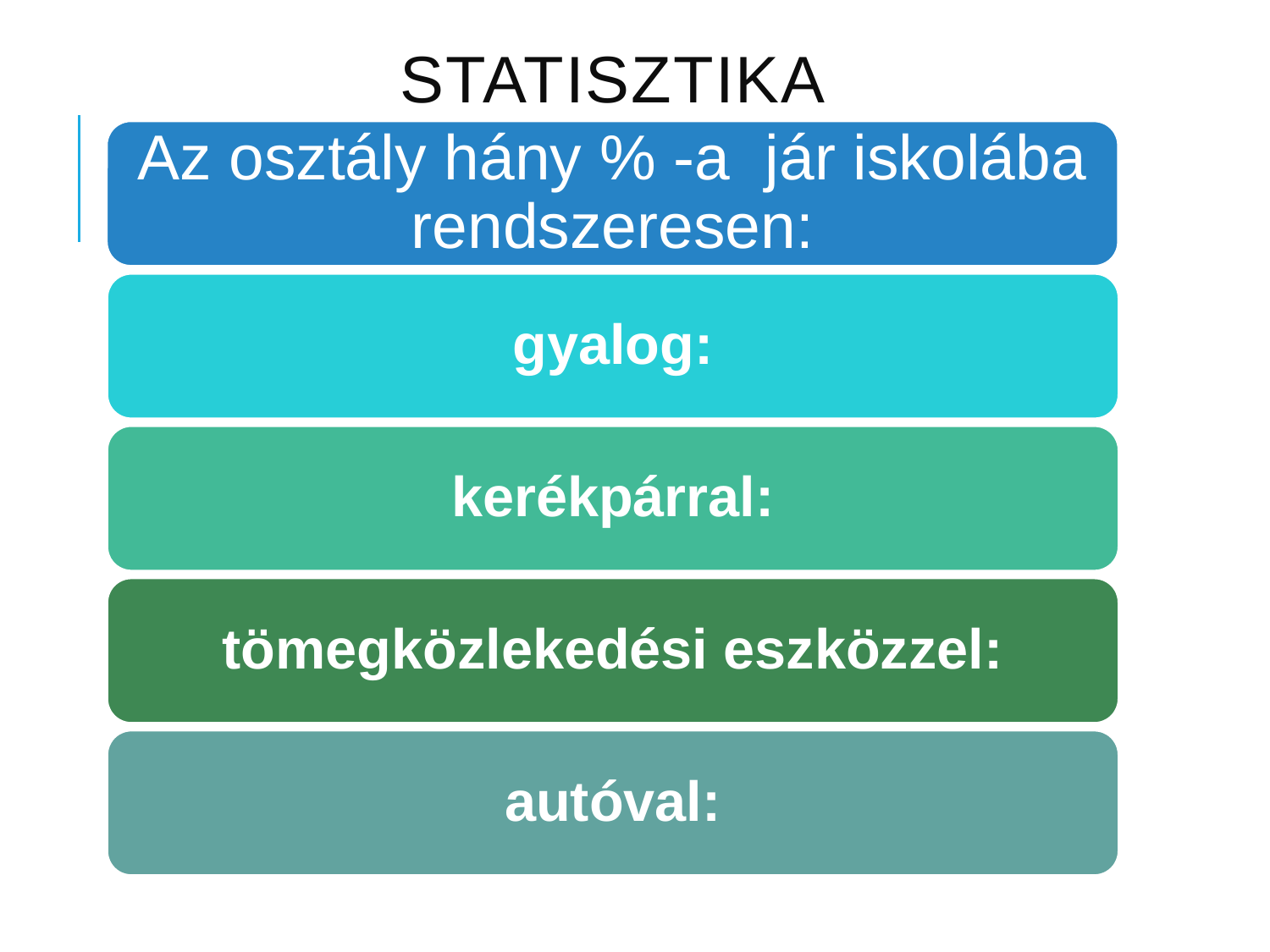

# STAtisztika
Az osztály hány % -a  jár iskolába rendszeresen:
gyalog:
kerékpárral:
tömegközlekedési eszközzel:
autóval: